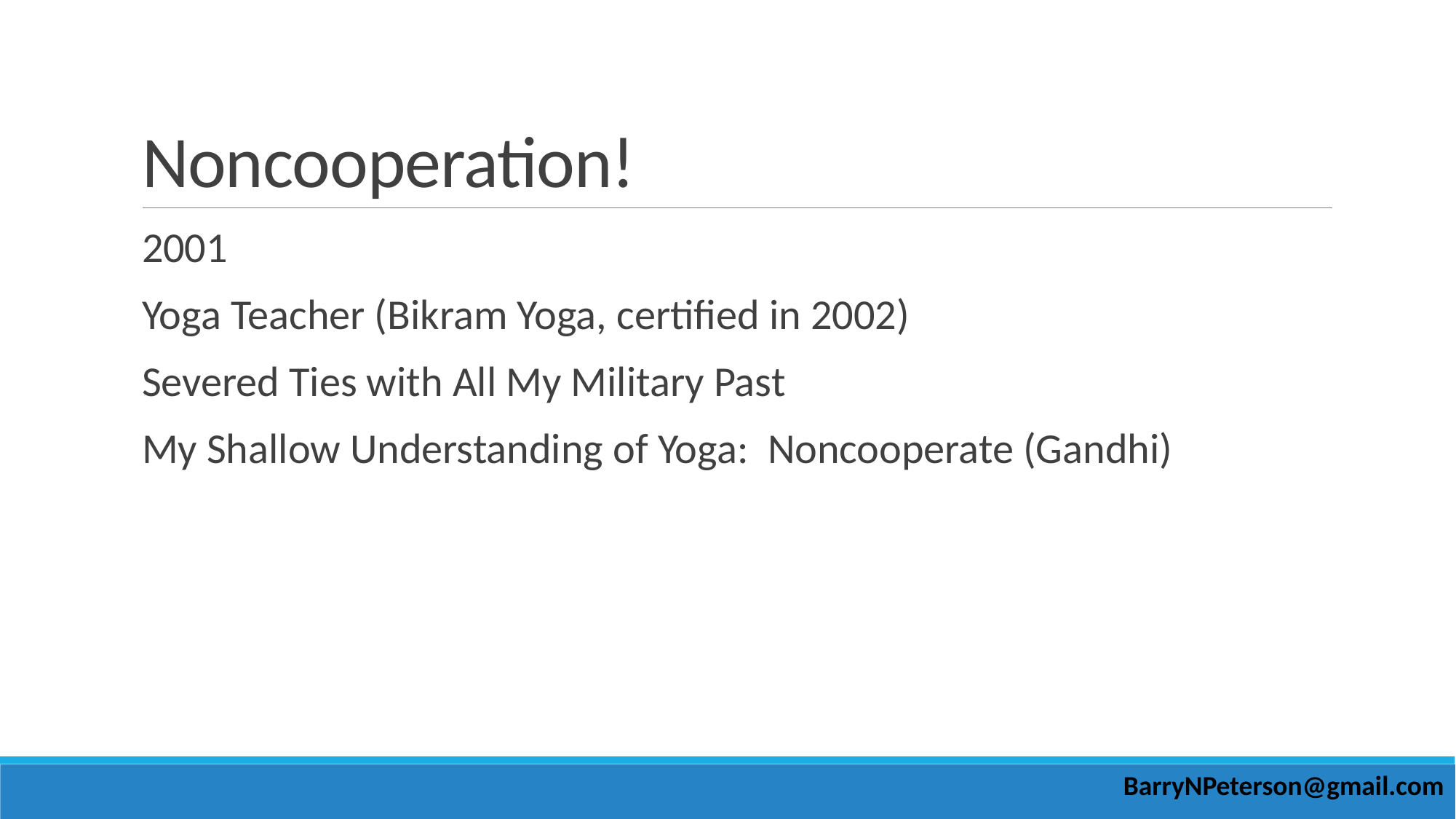

# Noncooperation!
2001
Yoga Teacher (Bikram Yoga, certified in 2002)
Severed Ties with All My Military Past
My Shallow Understanding of Yoga:  Noncooperate (Gandhi)
BarryNPeterson@gmail.com